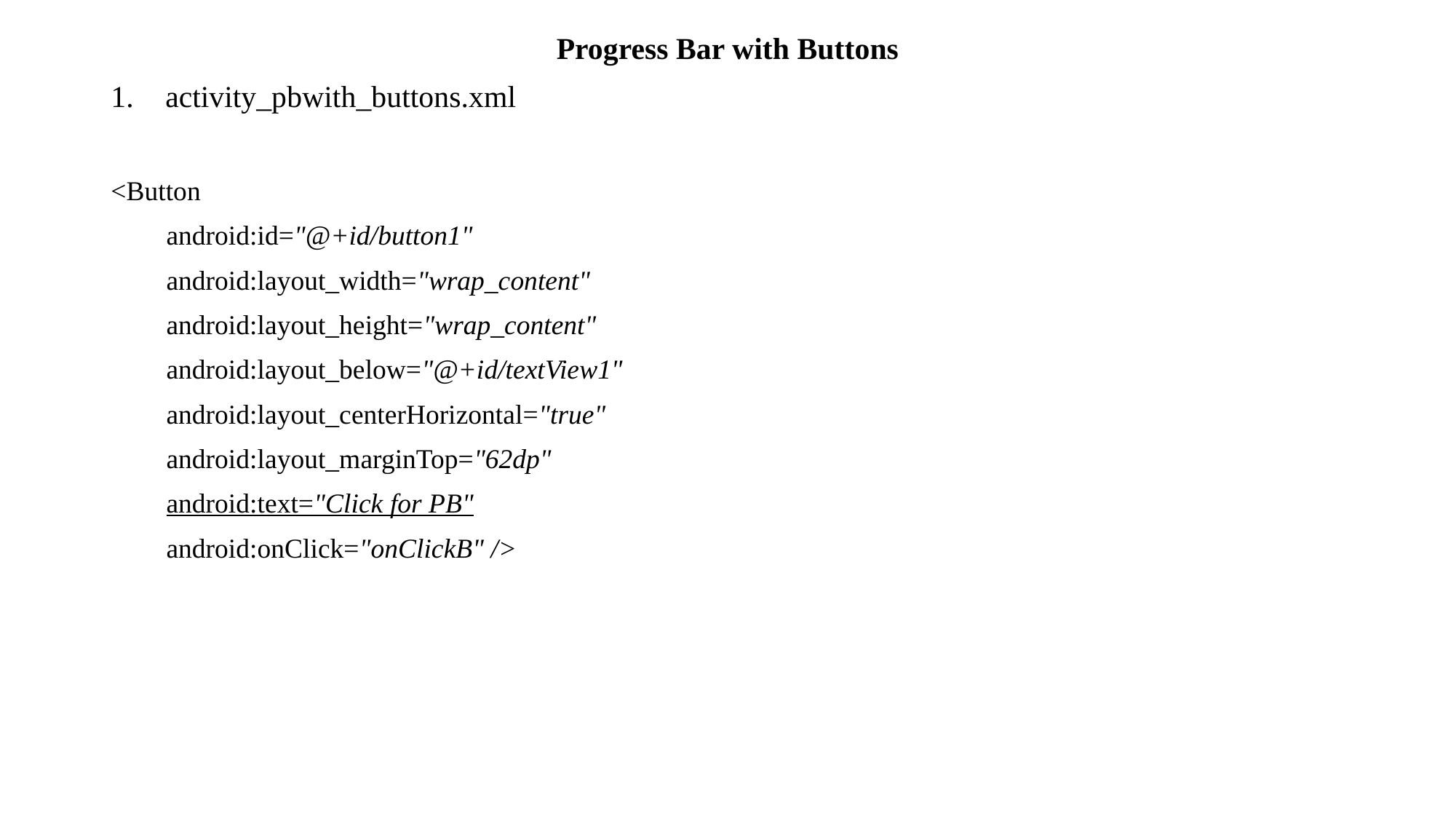

Progress Bar with Buttons
activity_pbwith_buttons.xml

<Button
        android:id="@+id/button1"
        android:layout_width="wrap_content"
        android:layout_height="wrap_content"
        android:layout_below="@+id/textView1"
        android:layout_centerHorizontal="true"
        android:layout_marginTop="62dp"
        android:text="Click for PB"
        android:onClick="onClickB" />